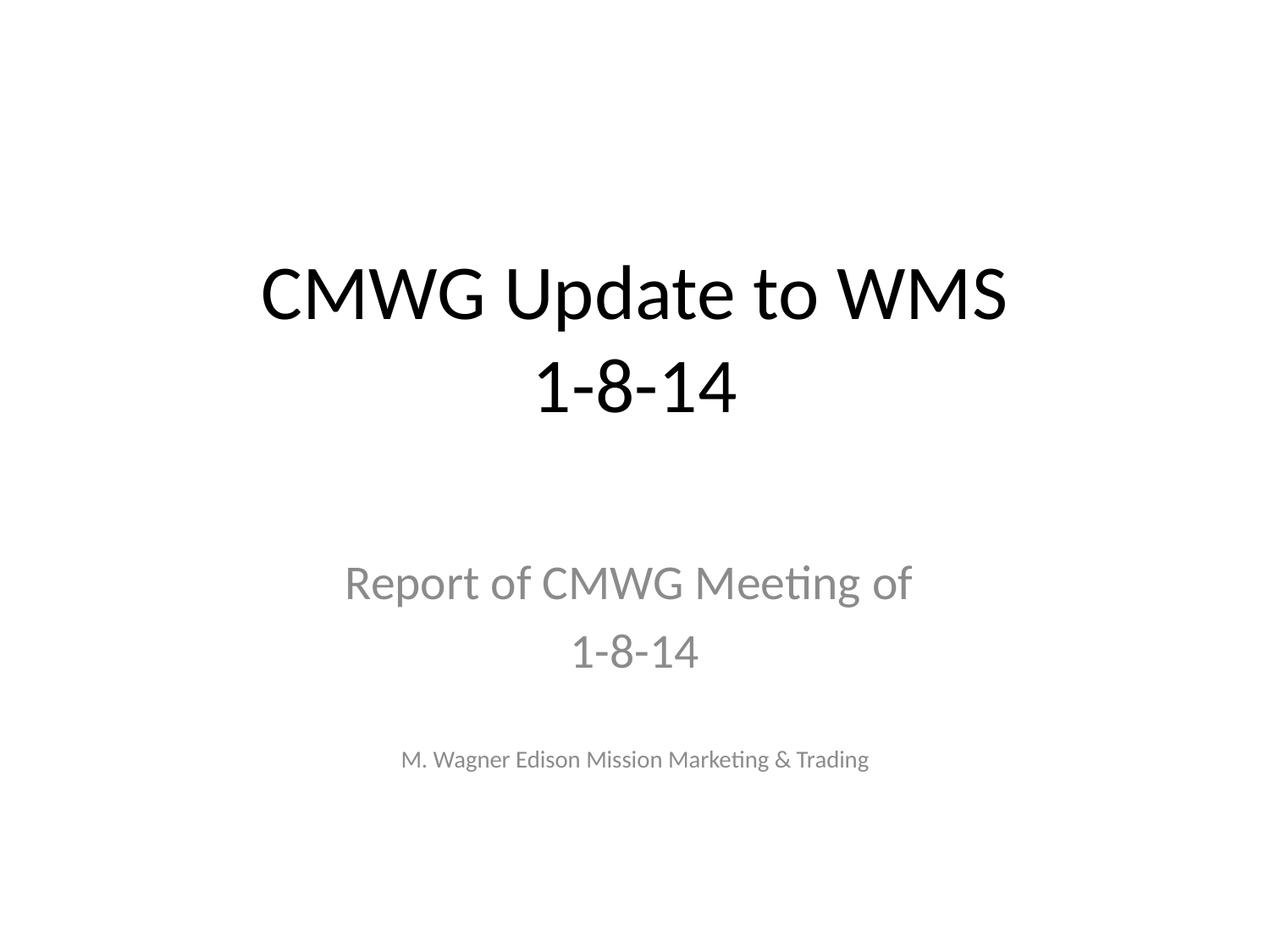

# CMWG Update to WMS 1-8-14

Report of CMWG Meeting of
1-8-14

M. Wagner Edison Mission Marketing & Trading